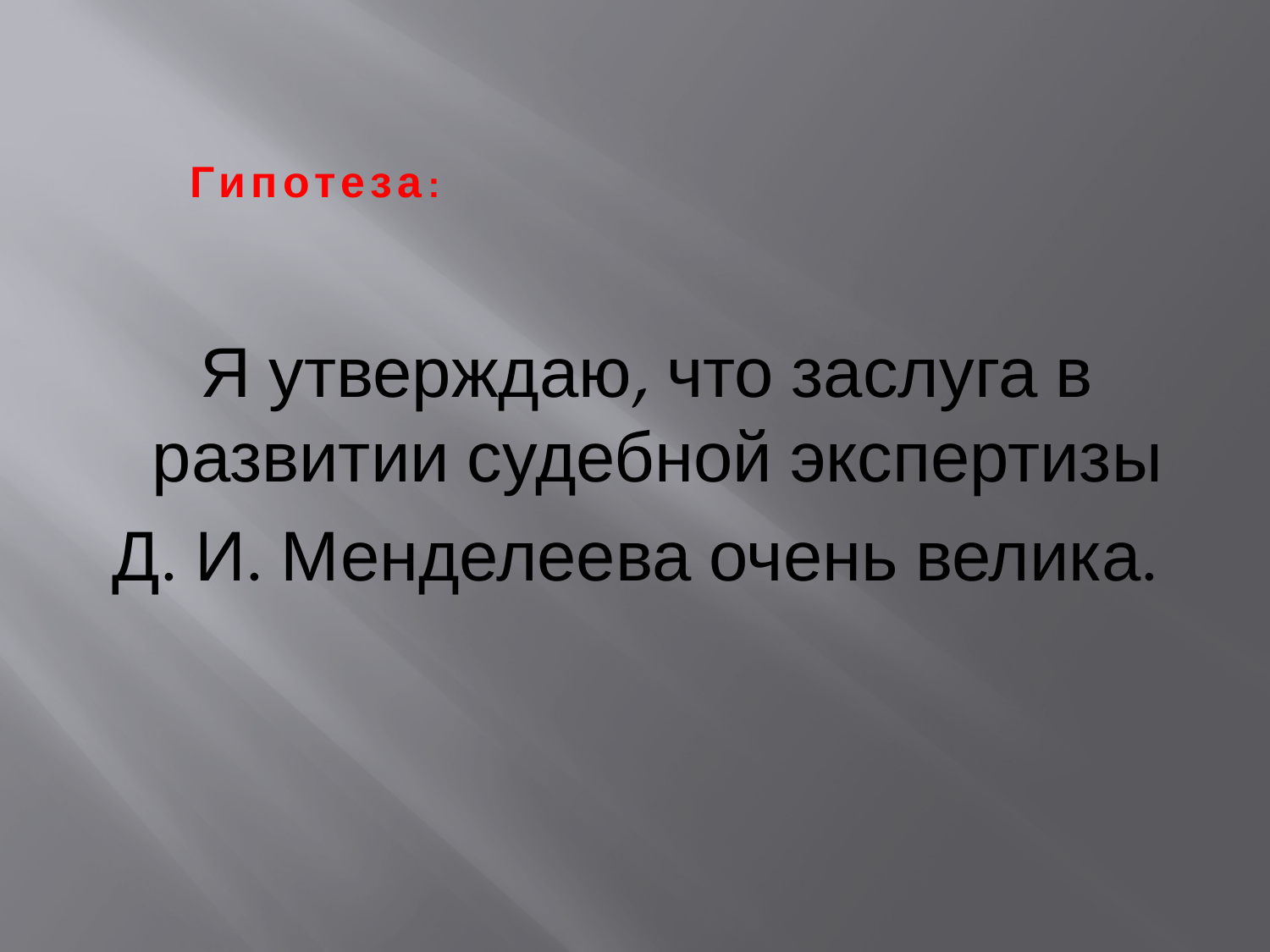

# Гипотеза:

      Я утверждаю, что заслуга в развитии судебной экспертизы
 Д. И. Менделеева очень велика.